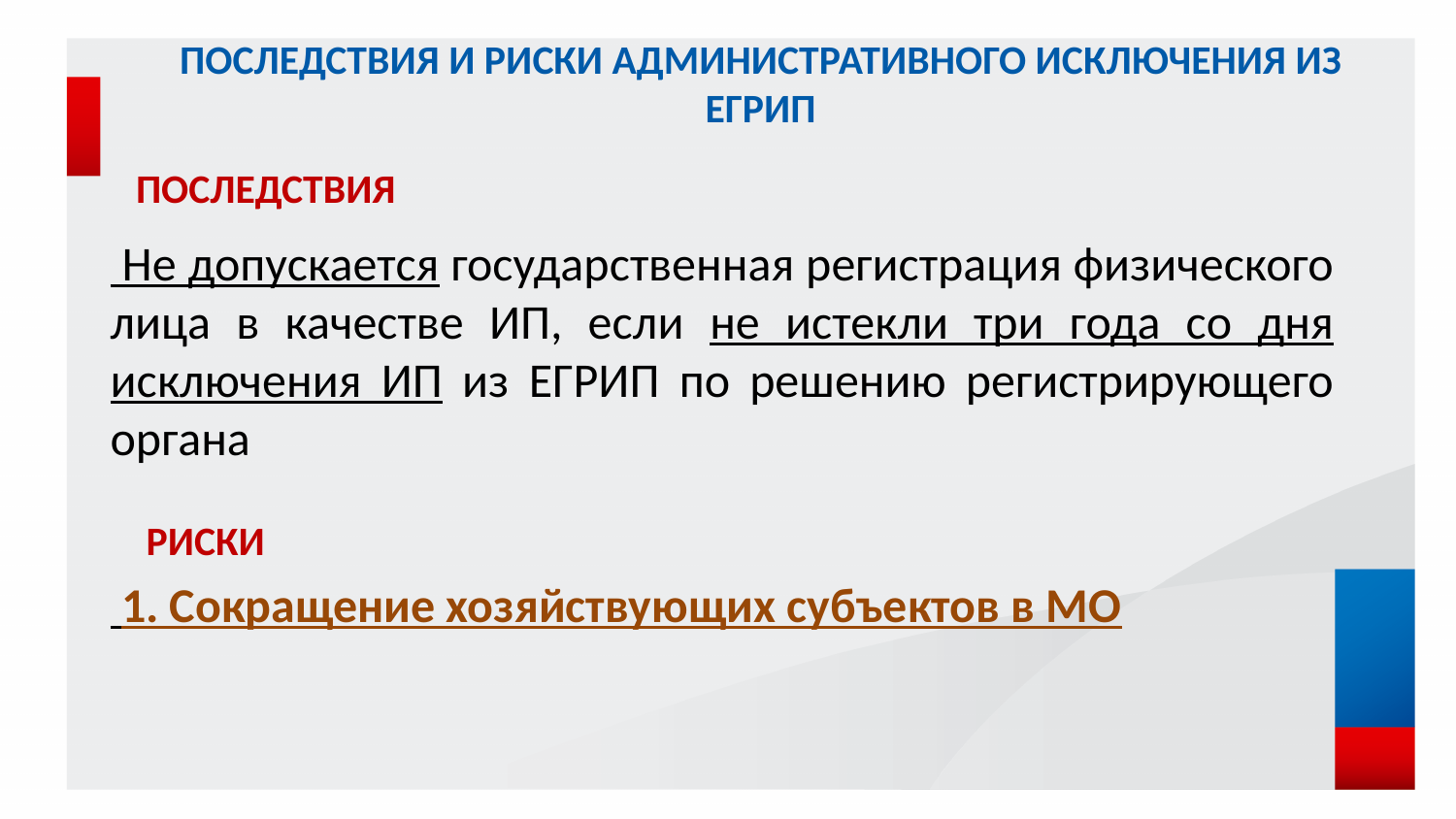

последствия и Риски административного исключения из егрип
Последствия
 Не допускается государственная регистрация физического лица в качестве ИП, если не истекли три года со дня исключения ИП из ЕГРИП по решению регистрирующего органа
риски
 1. Сокращение хозяйствующих субъектов в МО